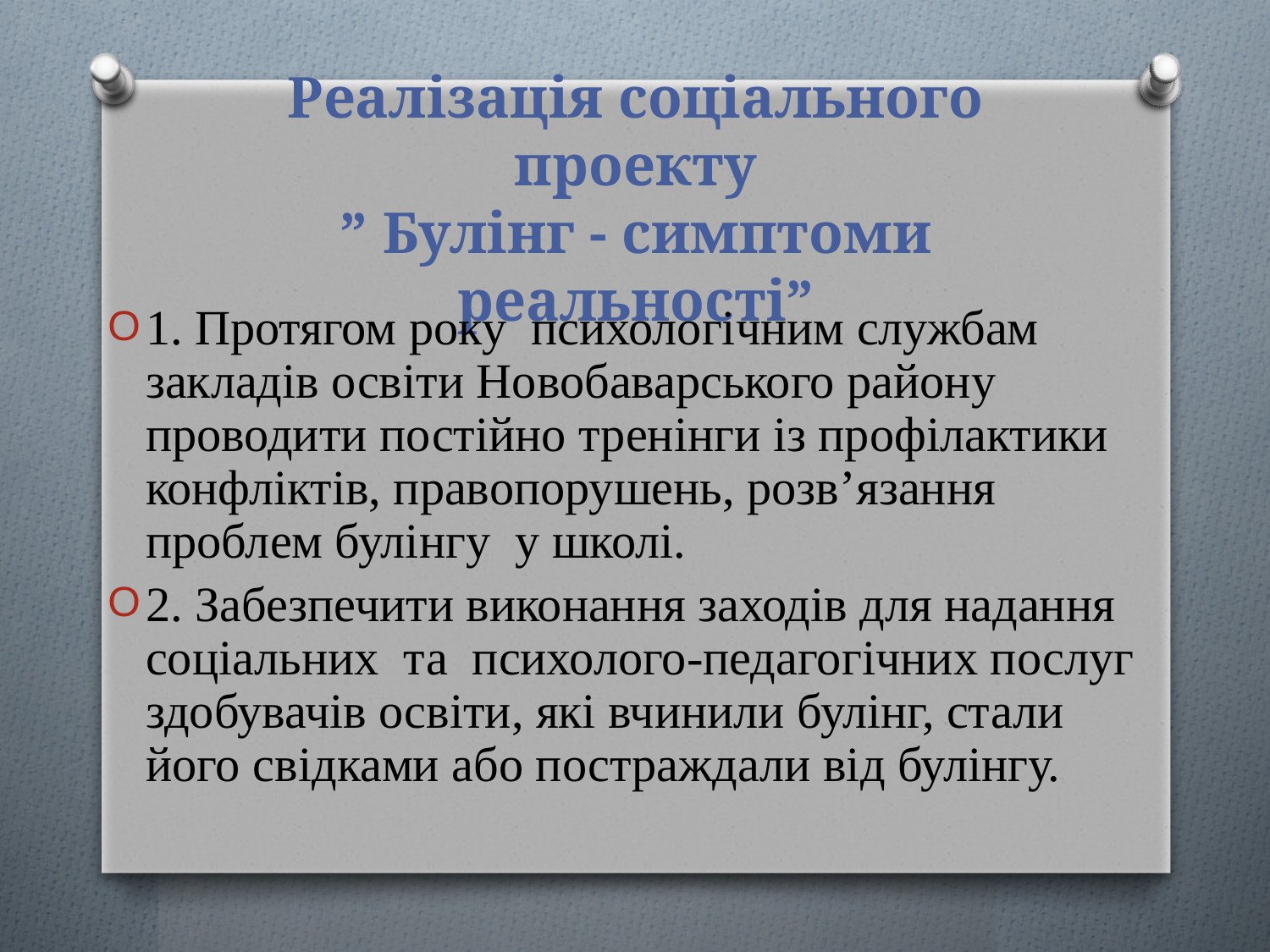

# Реалізація соціального проекту ” Булінг - симптоми реальності”
1. Протягом року  психологічним службам закладів освіти Новобаварського району проводити постійно тренінги із профілактики конфліктів, правопорушень, розв’язання  проблем булінгу  у школі.
2. Забезпечити виконання заходів для надання соціальних  та  психолого-педагогічних послуг здобувачів освіти, які вчинили булінг, стали його свідками або постраждали від булінгу.